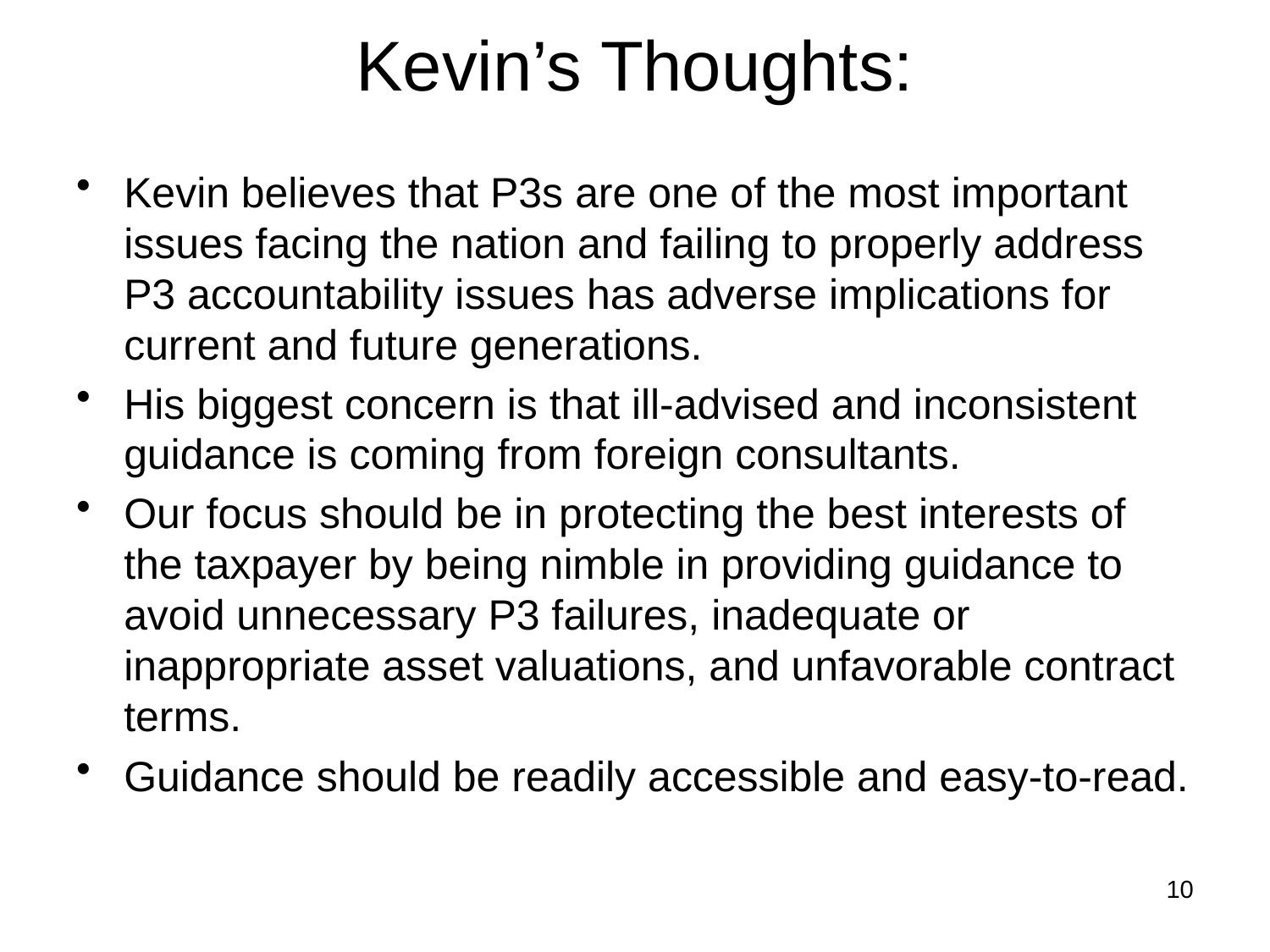

# Kevin’s Thoughts:
Kevin believes that P3s are one of the most important issues facing the nation and failing to properly address P3 accountability issues has adverse implications for current and future generations.
His biggest concern is that ill-advised and inconsistent guidance is coming from foreign consultants.
Our focus should be in protecting the best interests of the taxpayer by being nimble in providing guidance to avoid unnecessary P3 failures, inadequate or inappropriate asset valuations, and unfavorable contract terms.
Guidance should be readily accessible and easy-to-read.
10